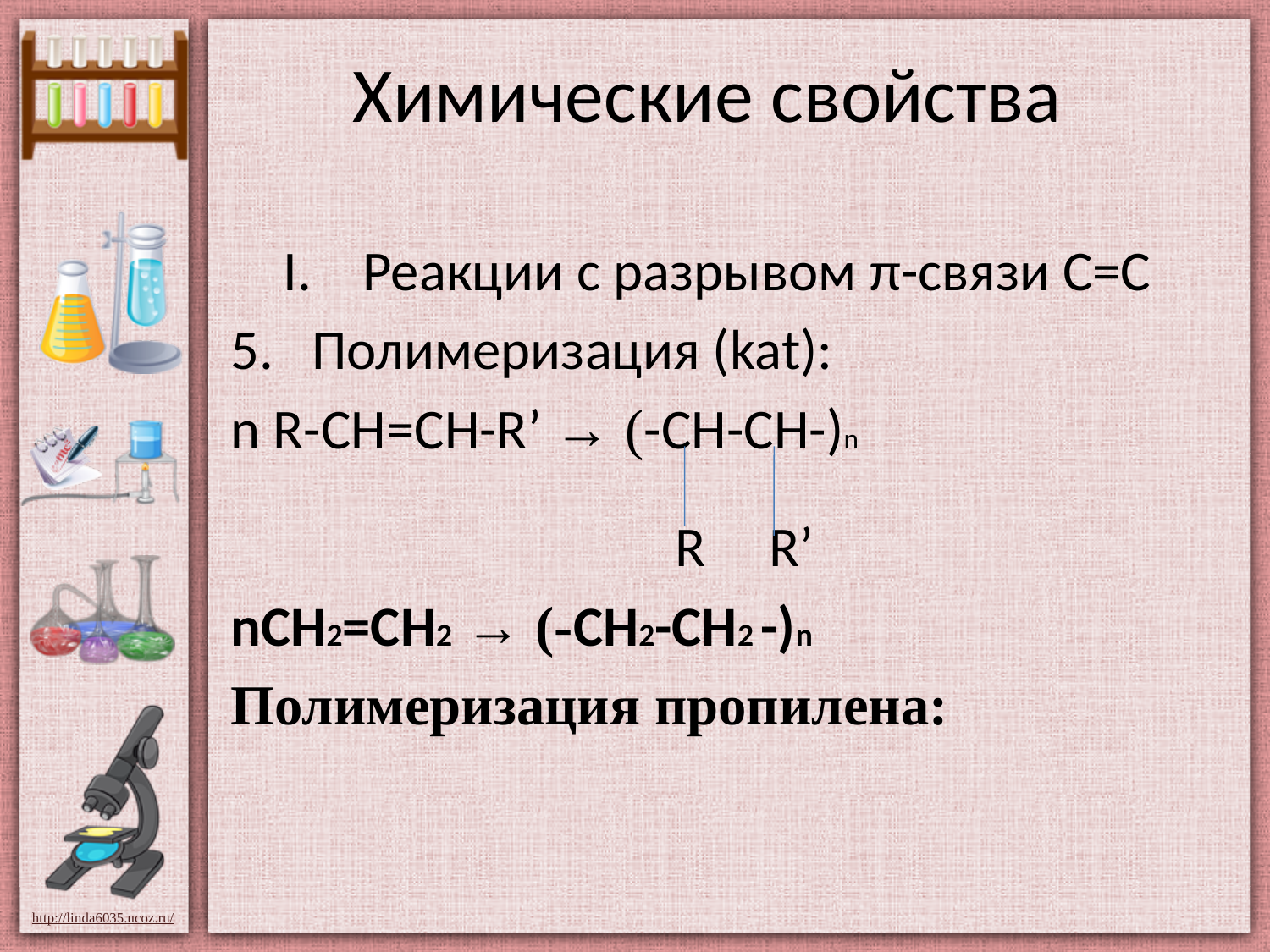

# Химические свойства
Реакции с разрывом π-связи С=С
5.   Полимеризация (kat):
n R-CH=CH-R’ → (-CH-CH-)n

                                   R     R’
nСН2=СН2 → (-СН2-СН2 -)n
Полимеризация пропилена: